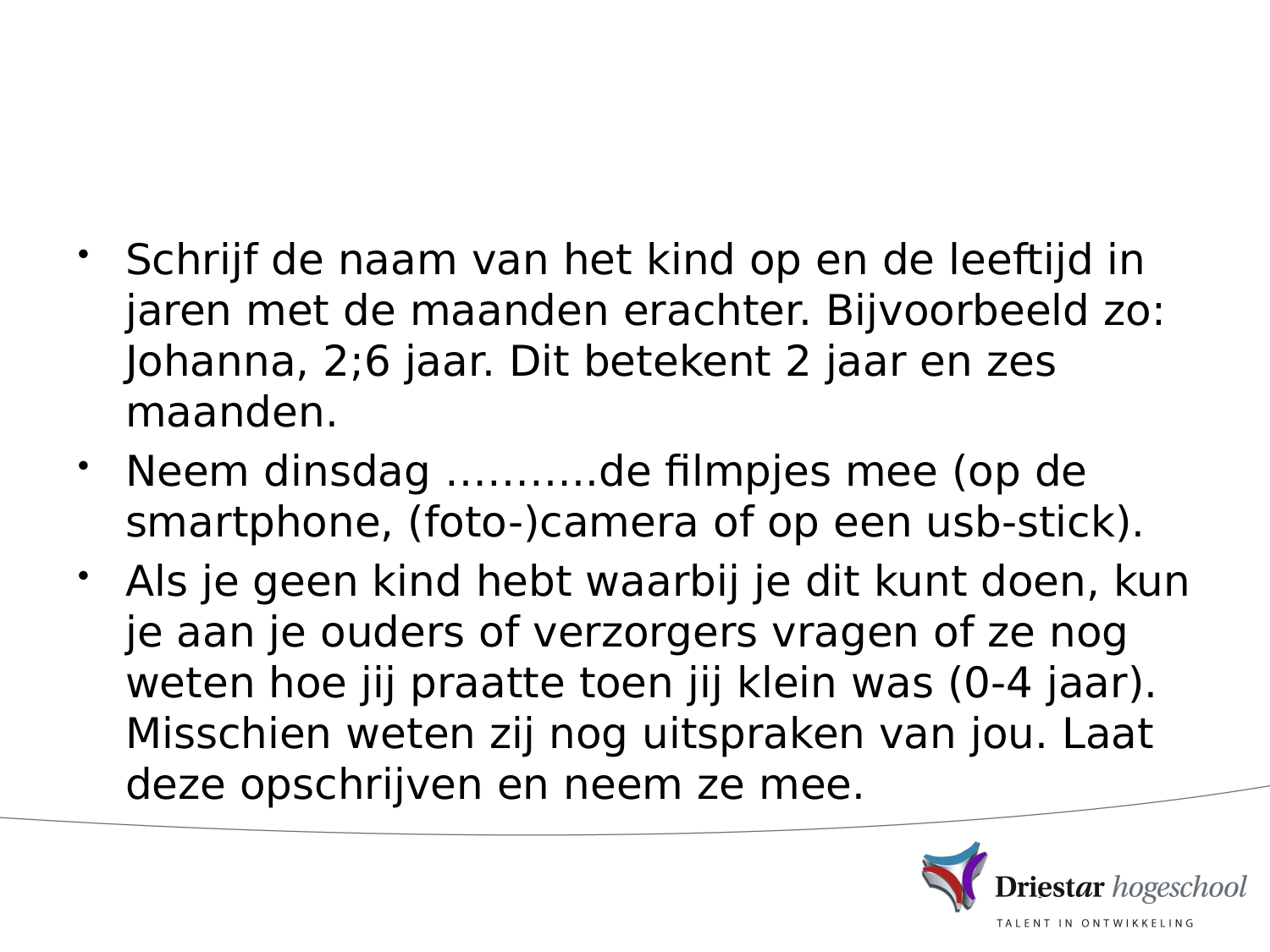

#
Schrijf de naam van het kind op en de leeftijd in jaren met de maanden erachter. Bijvoorbeeld zo: Johanna, 2;6 jaar. Dit betekent 2 jaar en zes maanden.
Neem dinsdag ………..de filmpjes mee (op de smartphone, (foto-)camera of op een usb-stick).
Als je geen kind hebt waarbij je dit kunt doen, kun je aan je ouders of verzorgers vragen of ze nog weten hoe jij praatte toen jij klein was (0-4 jaar). Misschien weten zij nog uitspraken van jou. Laat deze opschrijven en neem ze mee.